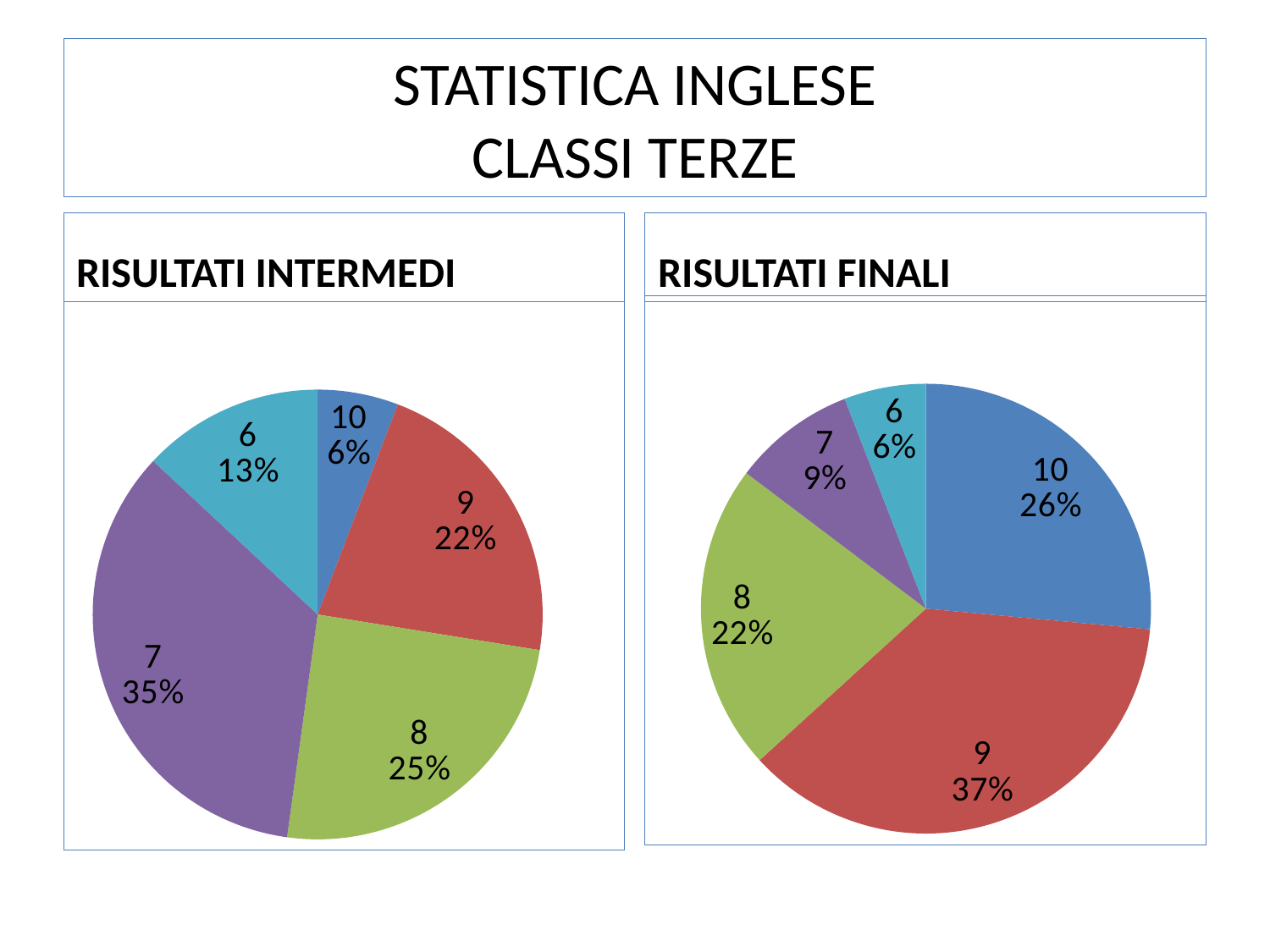

# STATISTICA INGLESE CLASSI TERZE
RISULTATI INTERMEDI
RISULTATI FINALI

### Chart

| Category | Cterze |
|---|---|
| 10 | 18.0 |
| 9 | 25.0 |
| 8 | 15.0 |
| 7 | 6.0 |
| 6 | 4.0 |
| 5 | 0.0 |

### Chart

| Category | C.terze |
|---|---|
| 10 | 4.0 |
| 9 | 15.0 |
| 8 | 17.0 |
| 7 | 24.0 |
| 6 | 9.0 |
| 5 | 0.0 |